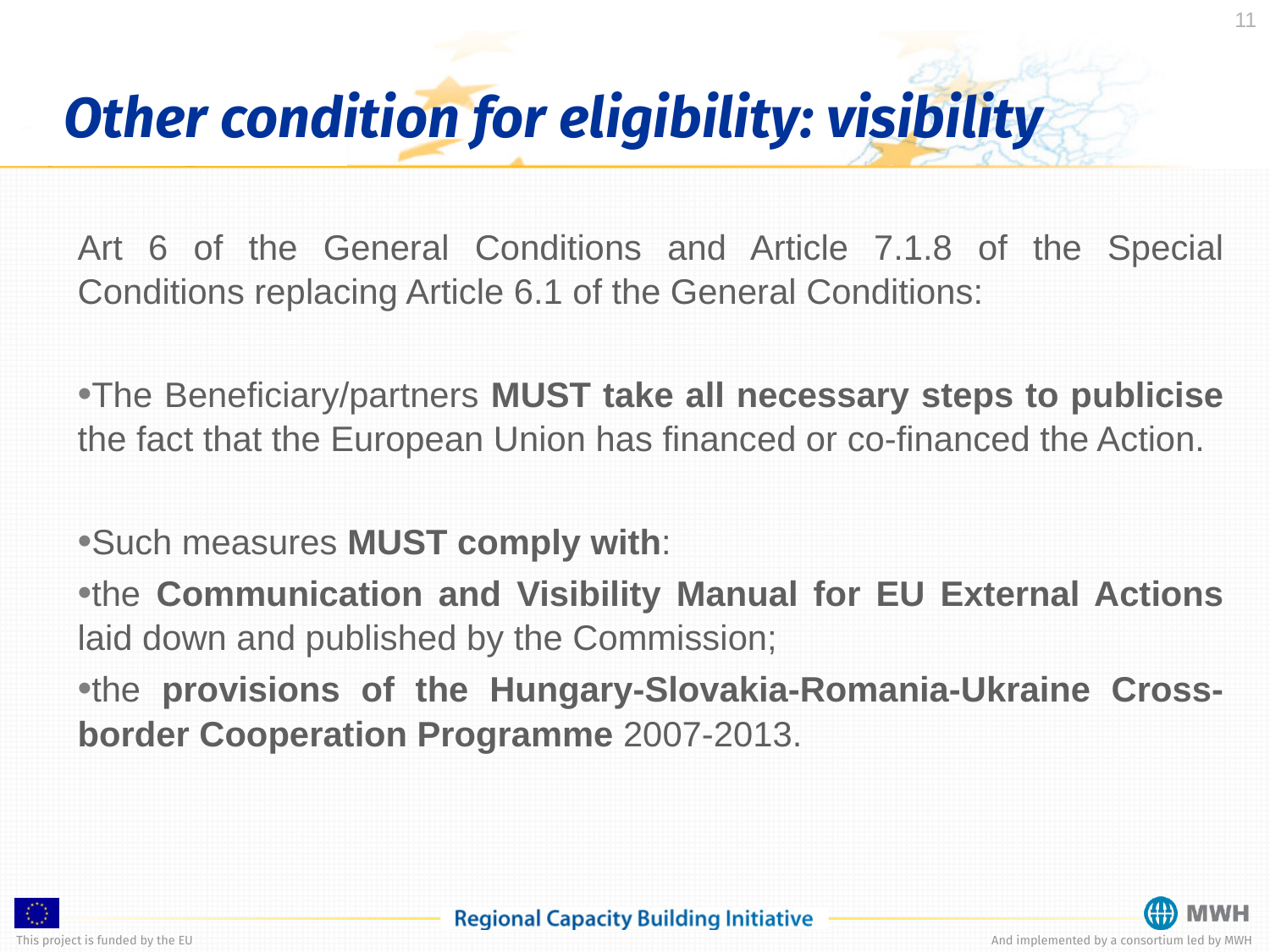

11
Other condition for eligibility: visibility
Art 6 of the General Conditions and Article 7.1.8 of the Special Conditions replacing Article 6.1 of the General Conditions:

The Beneficiary/partners MUST take all necessary steps to publicise the fact that the European Union has financed or co-financed the Action.

Such measures MUST comply with:
the Communication and Visibility Manual for EU External Actions laid down and published by the Commission;
the provisions of the Hungary-Slovakia-Romania-Ukraine Cross-border Cooperation Programme 2007-2013.